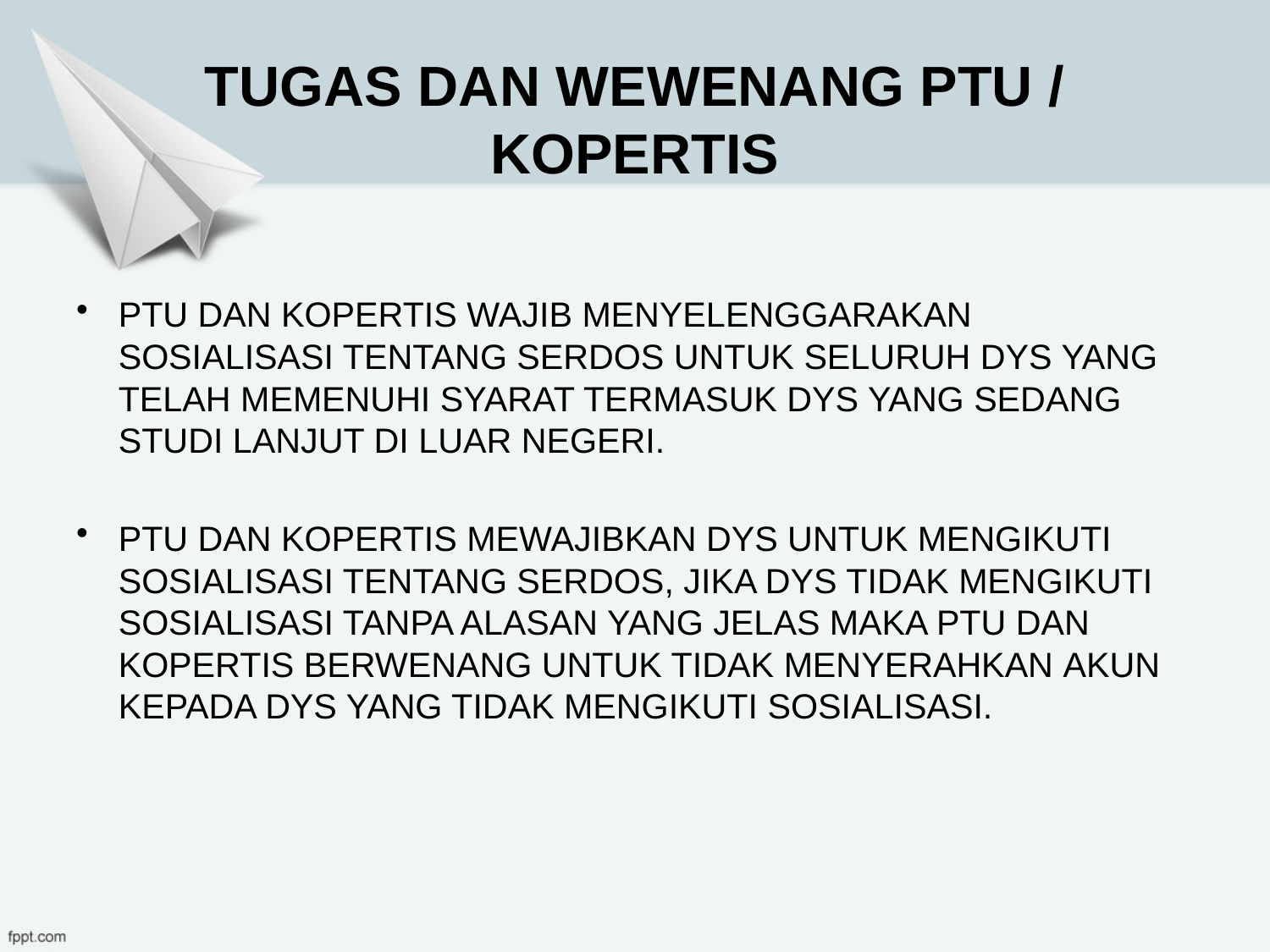

# TUGAS DAN WEWENANG PTU / KOPERTIS
PTU DAN KOPERTIS WAJIB MENYELENGGARAKAN SOSIALISASI TENTANG SERDOS UNTUK SELURUH DYS YANG TELAH MEMENUHI SYARAT TERMASUK DYS YANG SEDANG STUDI LANJUT DI LUAR NEGERI.

PTU DAN KOPERTIS MEWAJIBKAN DYS UNTUK MENGIKUTI SOSIALISASI TENTANG SERDOS, JIKA DYS TIDAK MENGIKUTI SOSIALISASI TANPA ALASAN YANG JELAS MAKA PTU DAN KOPERTIS BERWENANG UNTUK TIDAK MENYERAHKAN AKUN KEPADA DYS YANG TIDAK MENGIKUTI SOSIALISASI.